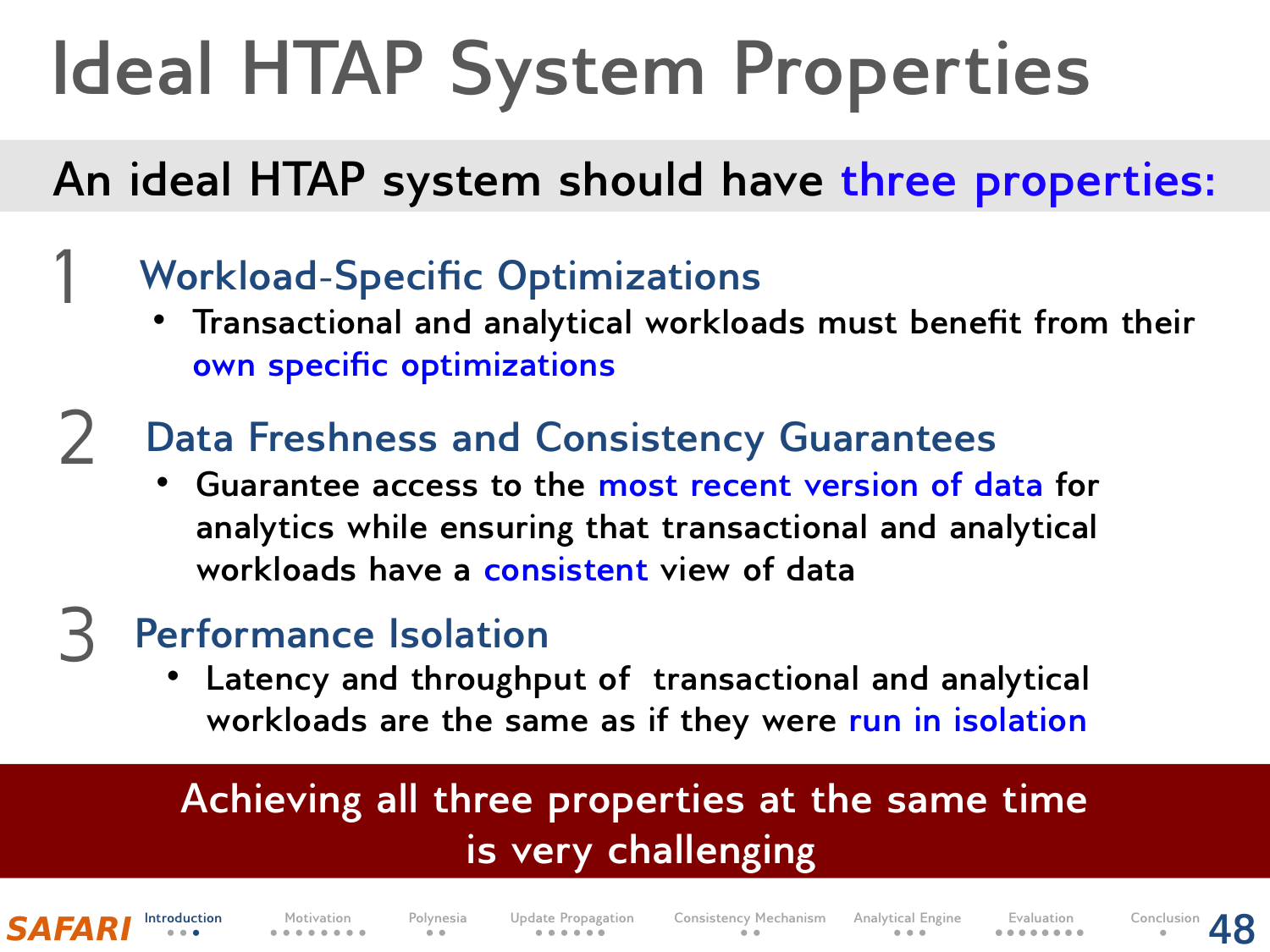

# Ideal HTAP System Properties
An ideal HTAP system should have three properties:
1
Workload-Specific Optimizations
Transactional and analytical workloads must benefit from their own specific optimizations
2
Data Freshness and Consistency Guarantees
Guarantee access to the most recent version of data for analytics while ensuring that transactional and analytical workloads have a consistent view of data
3
Performance Isolation
Latency and throughput of  transactional and analytical workloads are the same as if they were run in isolation
Achieving all three properties at the same time
 is very challenging
48
| Introduction | Motivation | Polynesia | Update Propagation | Consistency Mechanism | Analytical Engine | Evaluation | Conclusion |
| --- | --- | --- | --- | --- | --- | --- | --- |
| ● ● ● | ● ● ● ● ● ● ● ● | ● ● | ● ● ● ● ● ● | ● ● | ● ● ● | ● ● ● ● ● ● ● ● | ● |